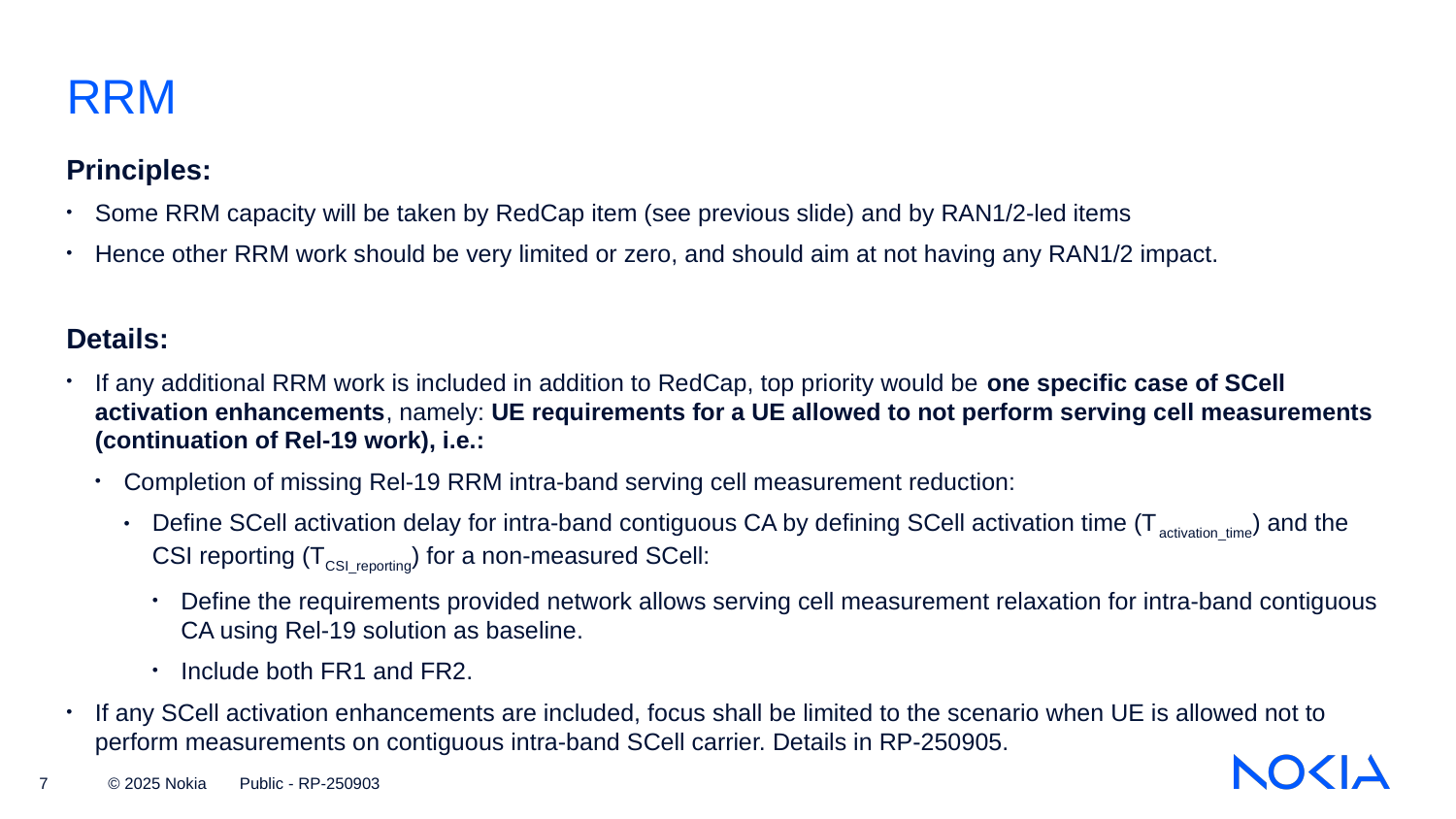

# RRM
Principles:
Some RRM capacity will be taken by RedCap item (see previous slide) and by RAN1/2-led items
Hence other RRM work should be very limited or zero, and should aim at not having any RAN1/2 impact.

Details:
If any additional RRM work is included in addition to RedCap, top priority would be one specific case of SCell activation enhancements, namely: UE requirements for a UE allowed to not perform serving cell measurements (continuation of Rel-19 work), i.e.:
Completion of missing Rel-19 RRM intra-band serving cell measurement reduction:
Define SCell activation delay for intra-band contiguous CA by defining SCell activation time (Tactivation_time) and the CSI reporting (TCSI_reporting) for a non-measured SCell:
Define the requirements provided network allows serving cell measurement relaxation for intra-band contiguous CA using Rel-19 solution as baseline.
Include both FR1 and FR2.
If any SCell activation enhancements are included, focus shall be limited to the scenario when UE is allowed not to perform measurements on contiguous intra-band SCell carrier. Details in RP-250905.
Public - RP-250903